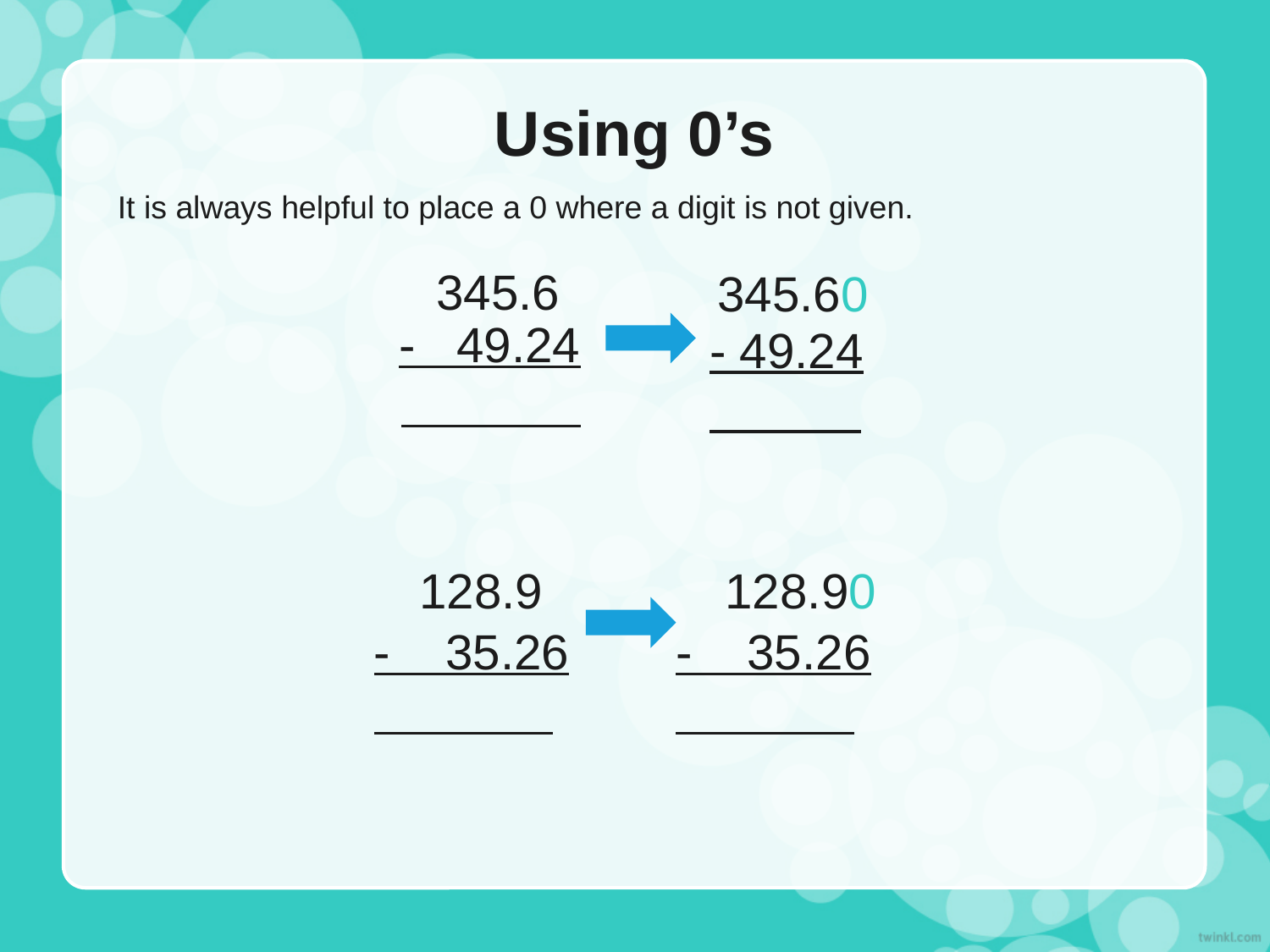

# Using 0’s
It is always helpful to place a 0 where a digit is not given.
345.6
345.60
 -   49.24

- 49.24

128.9
128.90

-    35.26

-    35.26